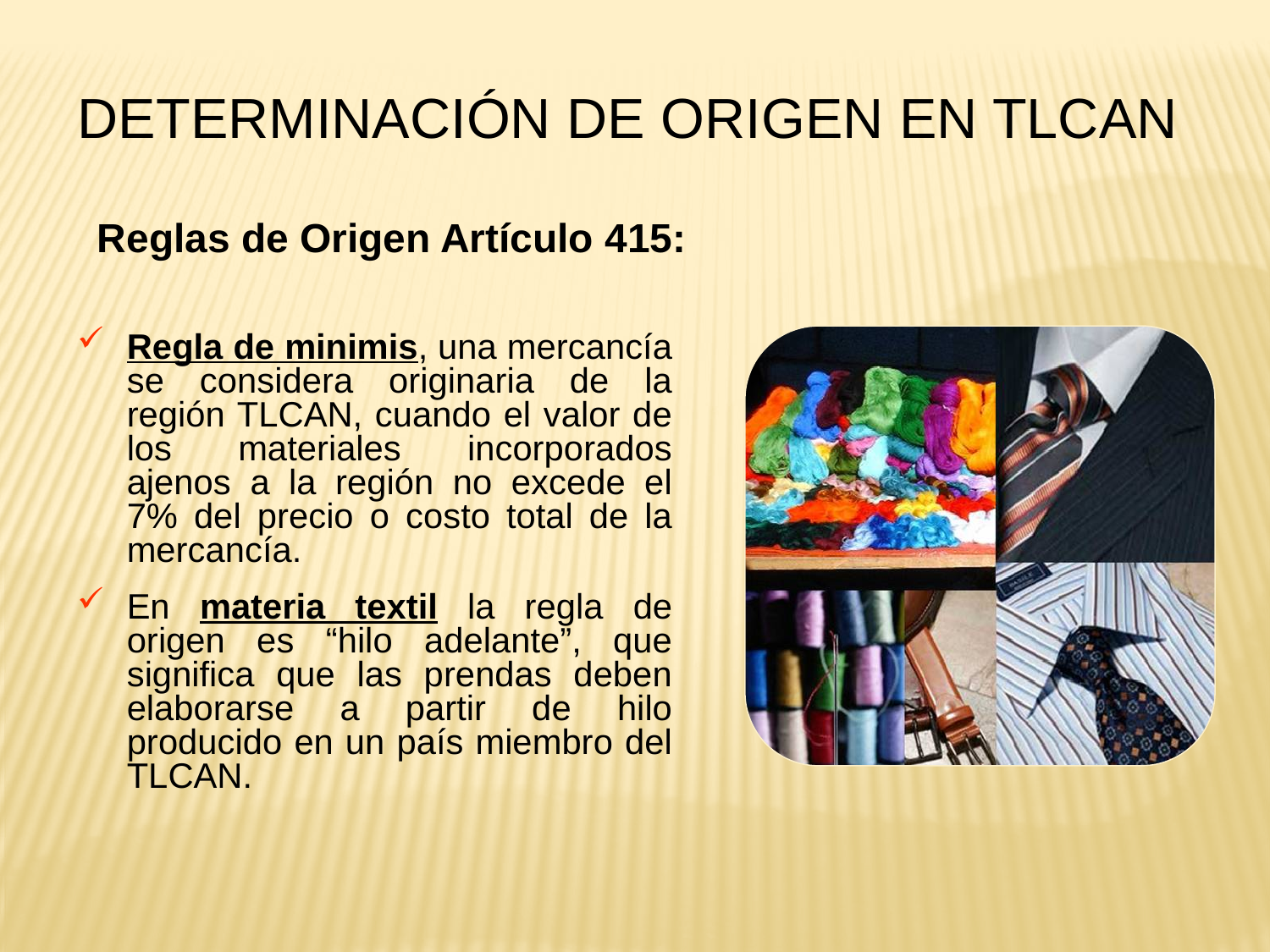

Determinación de Origen en TLCAN
Reglas de Origen Artículo 415:
Regla de minimis, una mercancía se considera originaria de la región TLCAN, cuando el valor de los materiales incorporados ajenos a la región no excede el 7% del precio o costo total de la mercancía.

En materia textil la regla de origen es “hilo adelante”, que significa que las prendas deben elaborarse a partir de hilo producido en un país miembro del TLCAN.